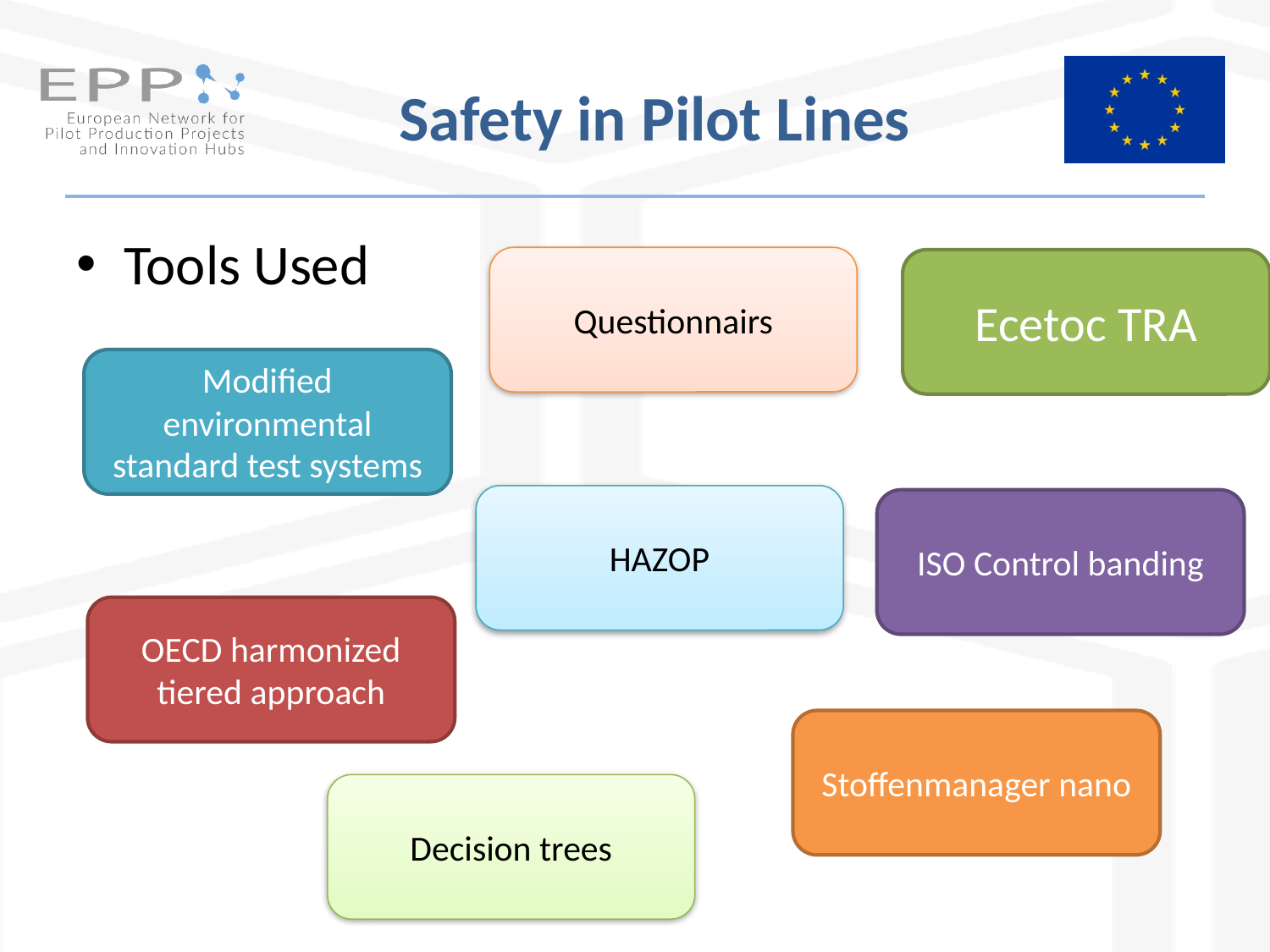

# Safety in Pilot Lines
Tools Used
Questionnairs
Ecetoc TRA
Modified environmental standard test systems
HAZOP
ISO Control banding
OECD harmonized tiered approach
Stoffenmanager nano
Decision trees